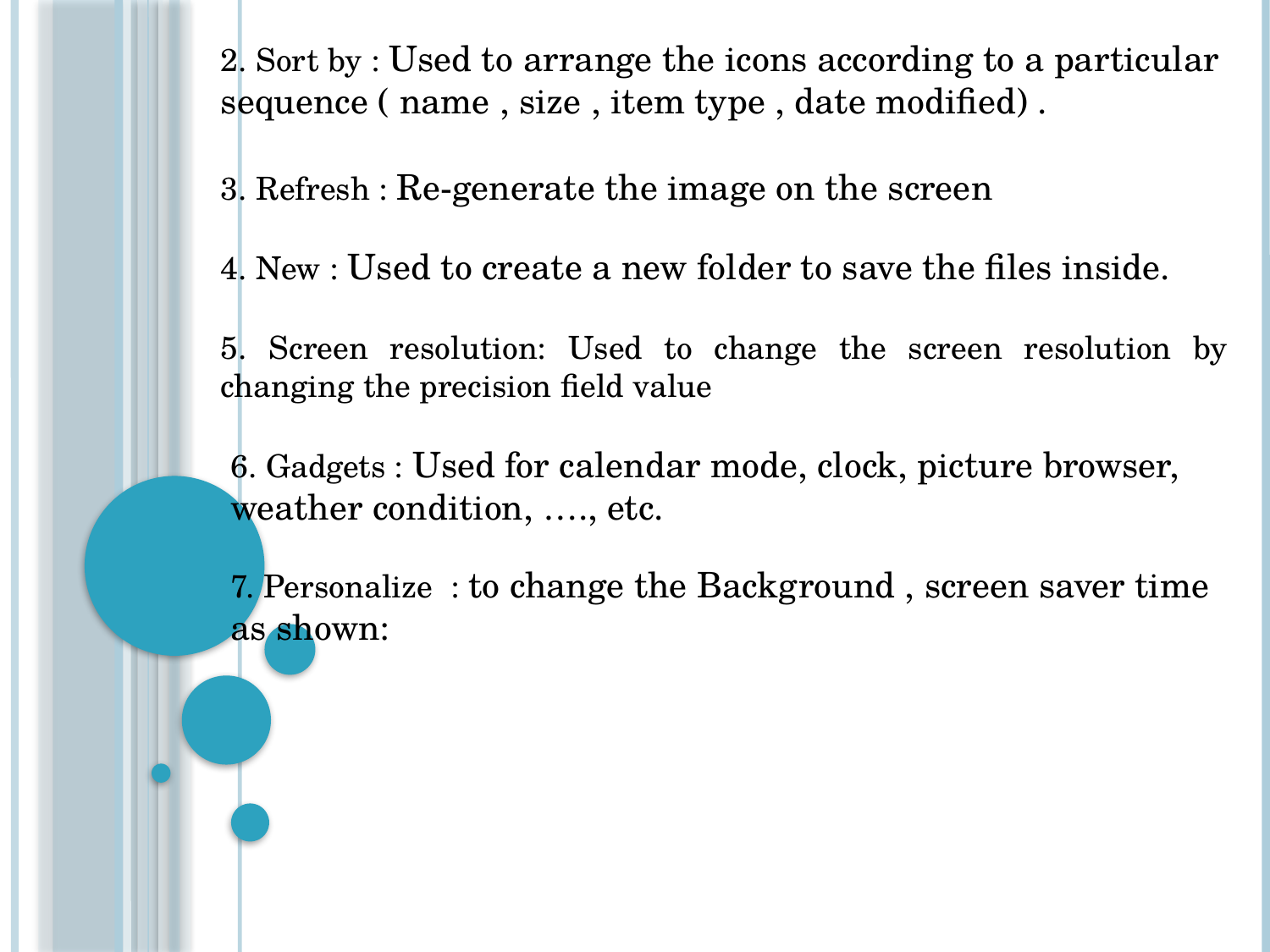

2. Sort by : Used to arrange the icons according to a particular sequence ( name , size , item type , date modified) .
3. Refresh : Re-generate the image on the screen
4. New : Used to create a new folder to save the files inside.
5. Screen resolution: Used to change the screen resolution by changing the precision field value
6. Gadgets : Used for calendar mode, clock, picture browser, weather condition, …., etc.
7. Personalize  : to change the Background , screen saver time as shown: